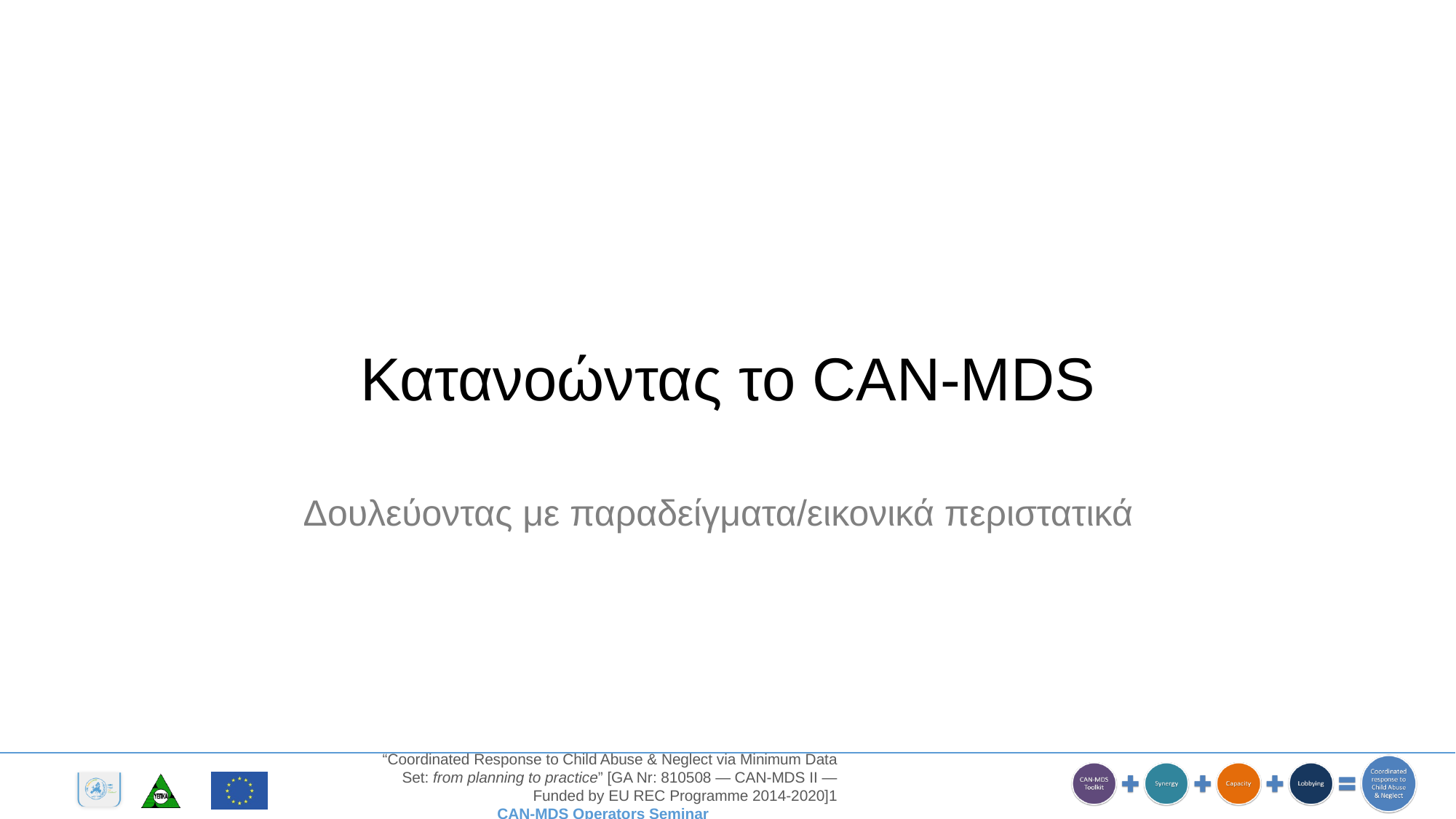

# Κατανοώντας το CAN-MDS

Δουλεύοντας με παραδείγματα/εικονικά περιστατικά